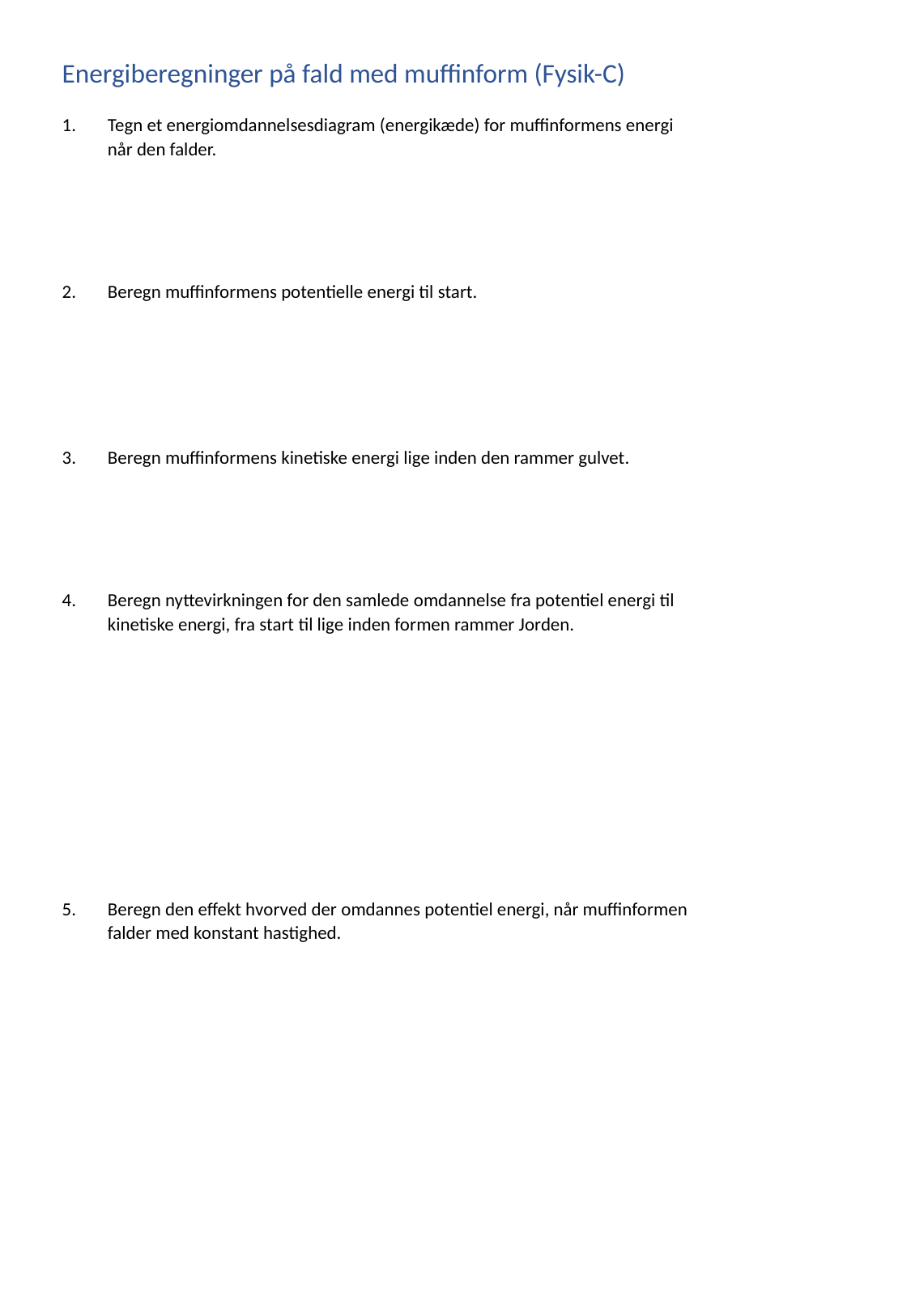

Energiberegninger på fald med muffinform (Fysik-C)

Tegn et energiomdannelsesdiagram (energikæde) for muffinformens energi når den falder.

Beregn muffinformens potentielle energi til start.

Beregn muffinformens kinetiske energi lige inden den rammer gulvet.

Beregn nyttevirkningen for den samlede omdannelse fra potentiel energi til kinetiske energi, fra start til lige inden formen rammer Jorden.

Beregn den effekt hvorved der omdannes potentiel energi, når muffinformen falder med konstant hastighed.